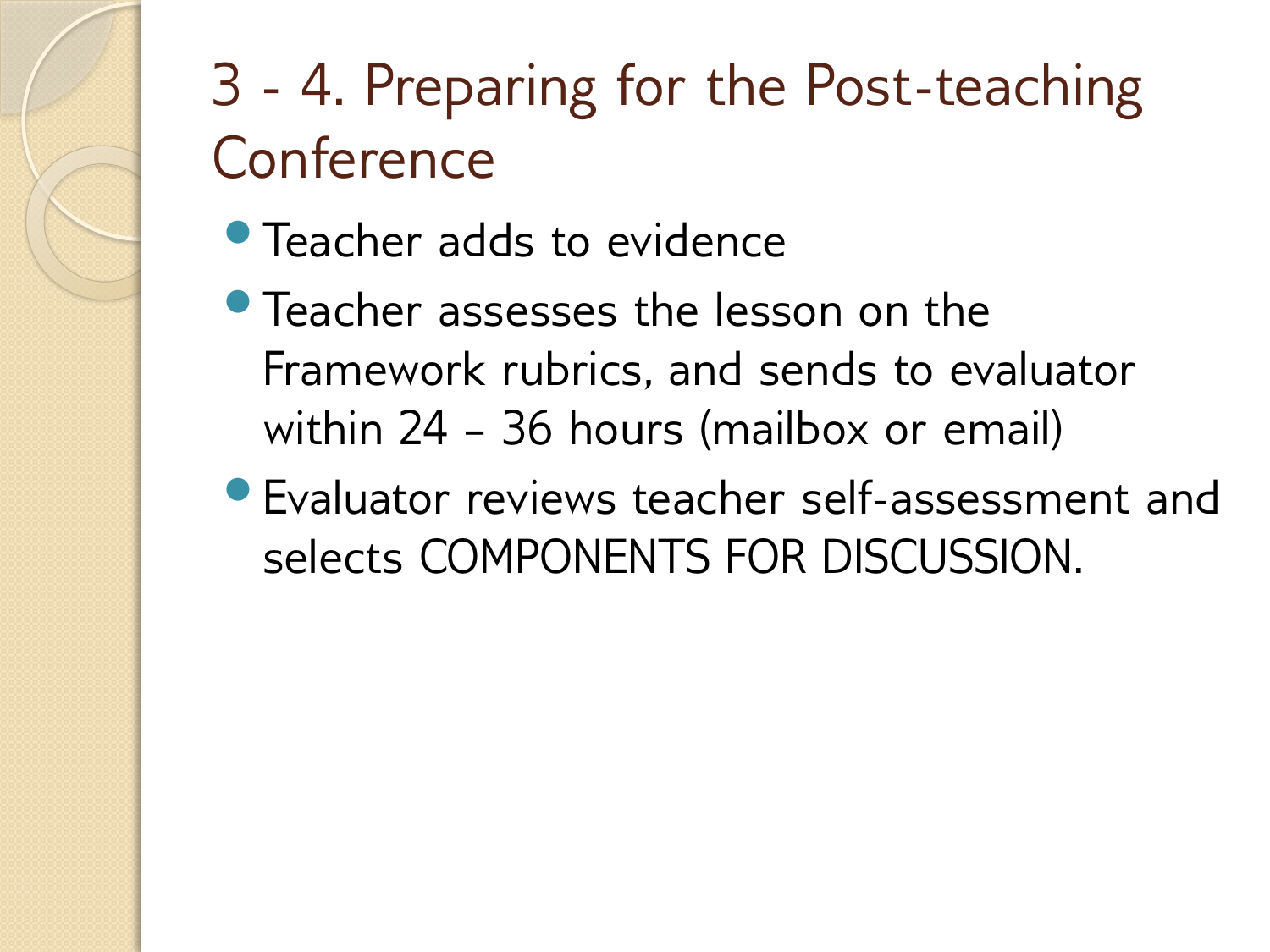

# 3 - 4. Preparing for the Post-teaching Conference
Teacher adds to evidence
Teacher assesses the lesson on the Framework rubrics, and sends to evaluator within 24 – 36 hours (mailbox or email)
Evaluator reviews teacher self-assessment and selects COMPONENTS FOR DISCUSSION.